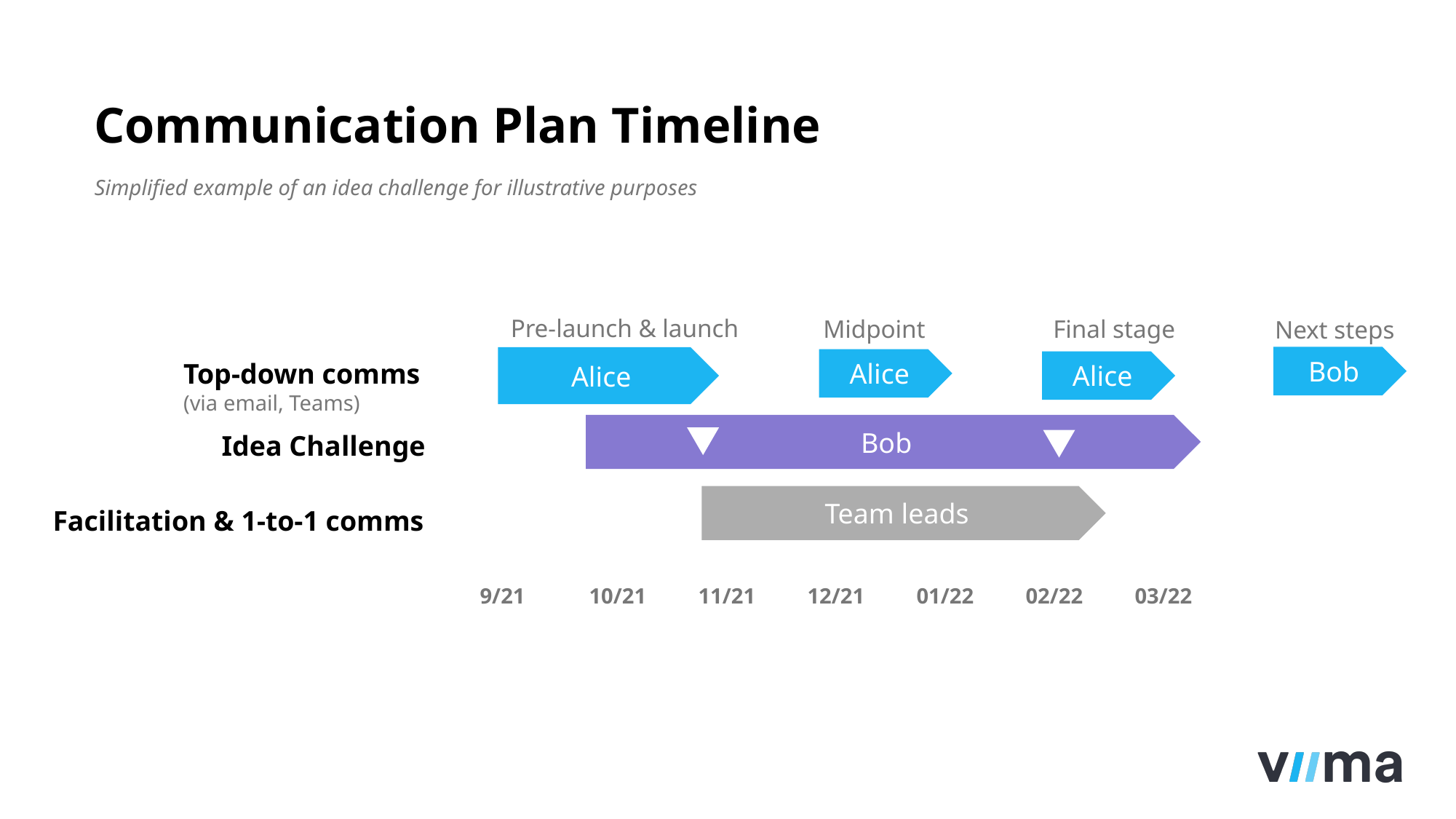

# Communication Plan Timeline
Simplified example of an idea challenge for illustrative purposes
Alice
Alice
Top-down comms
(via email, Teams)
Bob
Team leads
9/21	10/21	11/21	12/21	01/22	02/22	03/22
Alice
Bob

Pre-launch & launch
Midpoint
Final stage
Next steps
Idea Challenge
Facilitation & 1-to-1 comms